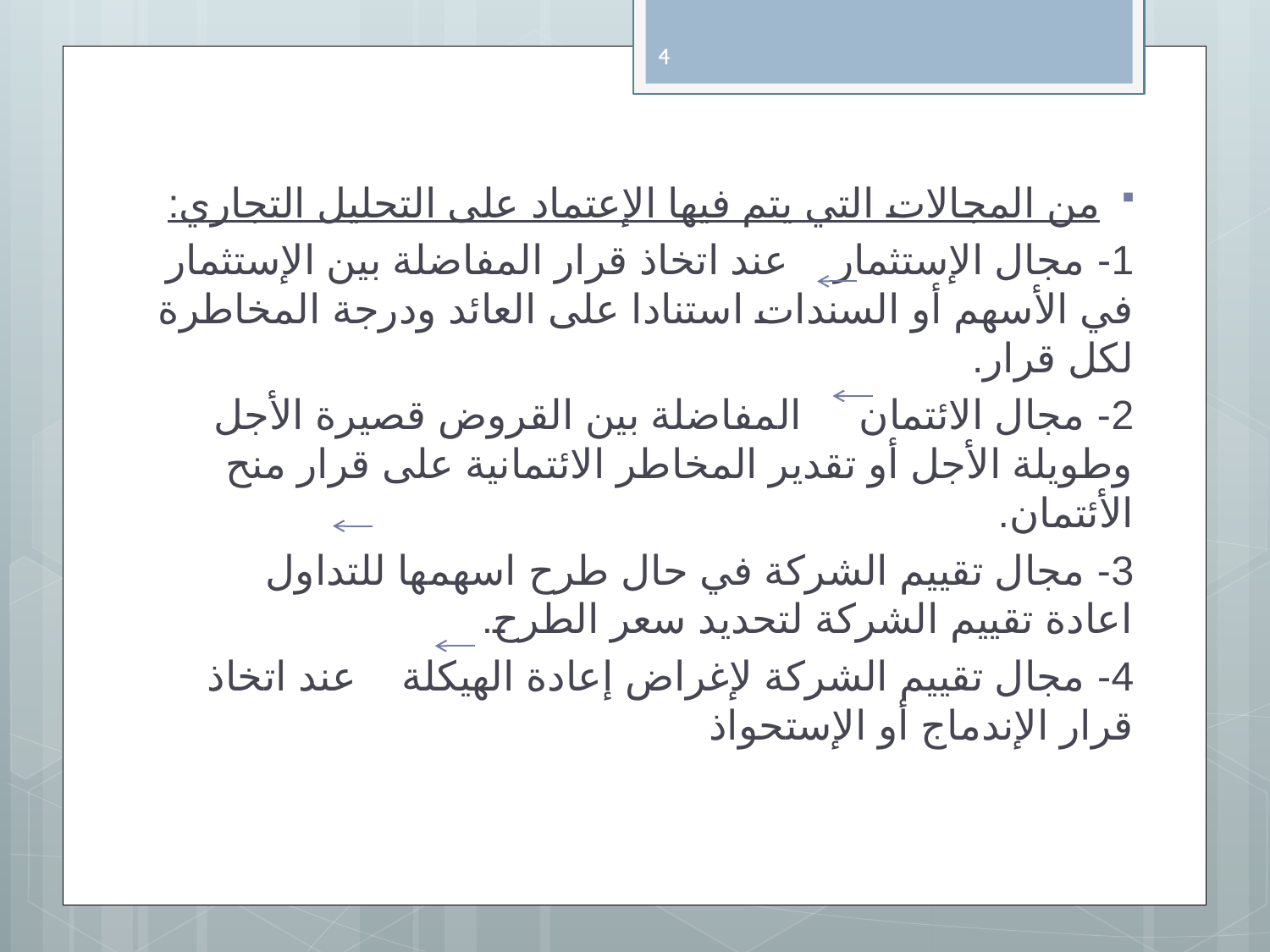

4
من المجالات التي يتم فيها الإعتماد على التحليل التجاري:
1- مجال الإستثمار    عند اتخاذ قرار المفاضلة بين الإستثمار في الأسهم أو السندات استنادا على العائد ودرجة المخاطرة لكل قرار.
2- مجال الائتمان     المفاضلة بين القروض قصيرة الأجل وطويلة الأجل أو تقدير المخاطر الائتمانية على قرار منح الأئتمان.
3- مجال تقييم الشركة في حال طرح اسهمها للتداول     اعادة تقييم الشركة لتحديد سعر الطرح.
4- مجال تقييم الشركة لإغراض إعادة الهيكلة    عند اتخاذ قرار الإندماج أو الإستحواذ